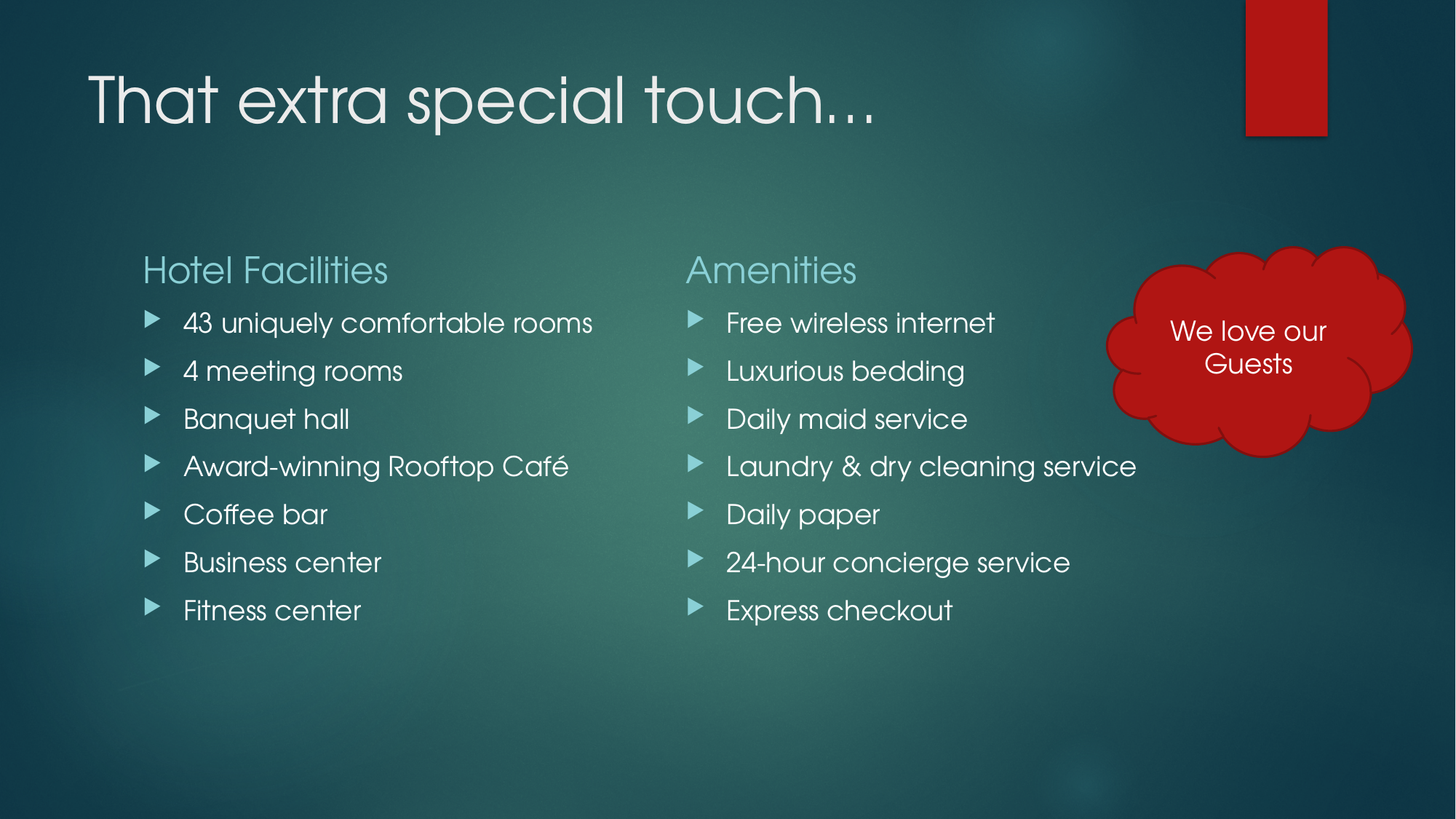

# That extra special touch…
Hotel Facilities
Amenities
We love our Guests
43 uniquely comfortable rooms
4 meeting rooms
Banquet hall
Award-winning Rooftop Café
Coffee bar
Business center
Fitness center

Free wireless internet
Luxurious bedding
Daily maid service
Laundry & dry cleaning service
Daily paper
24-hour concierge service
Express checkout